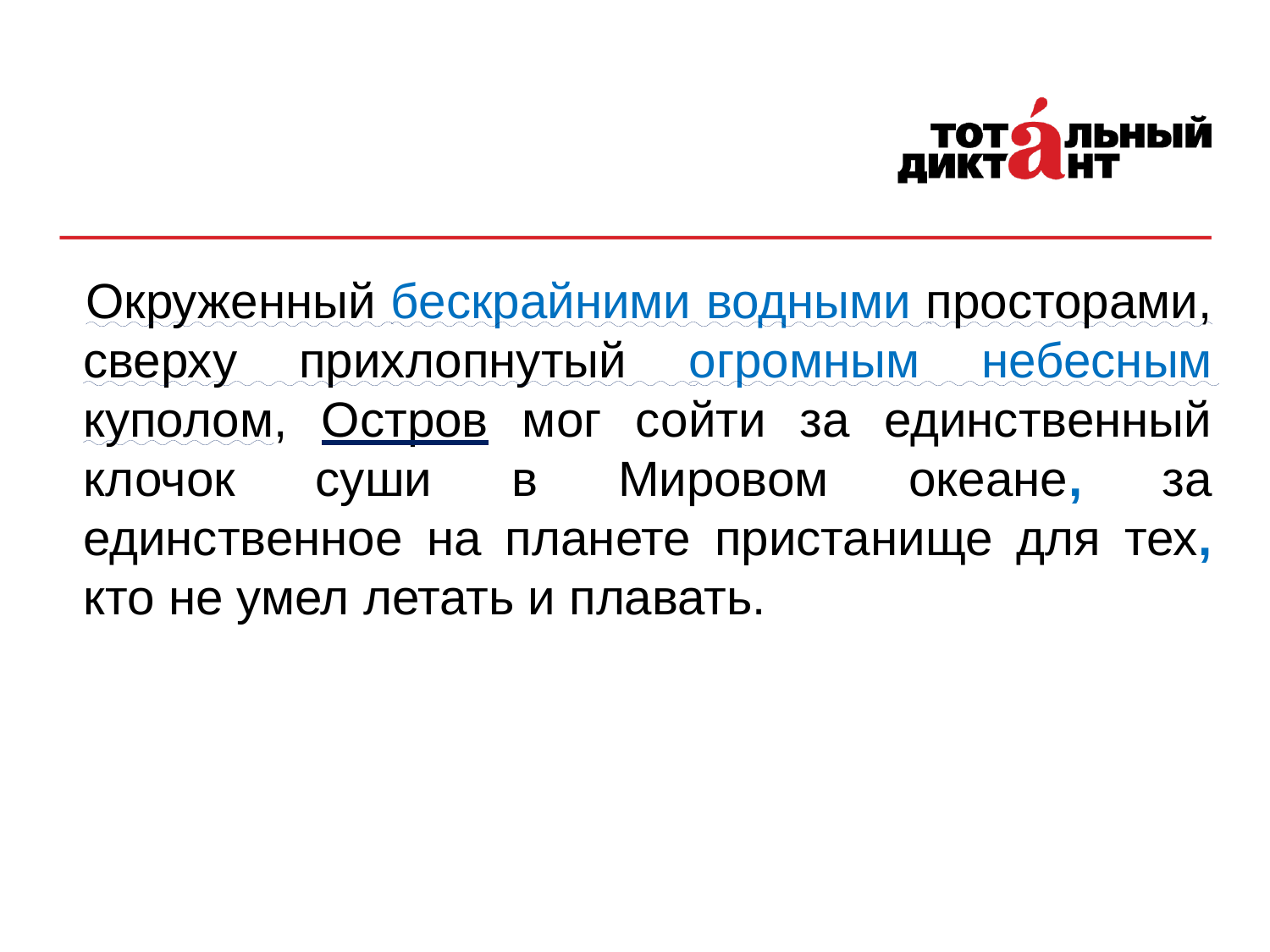

Окруженный бескрайними водными просторами, сверху прихлопнутый огромным небесным куполом, Остров мог сойти за единственный клочок суши в Мировом океане, за единственное на планете пристанище для тех, кто не умел летать и плавать.